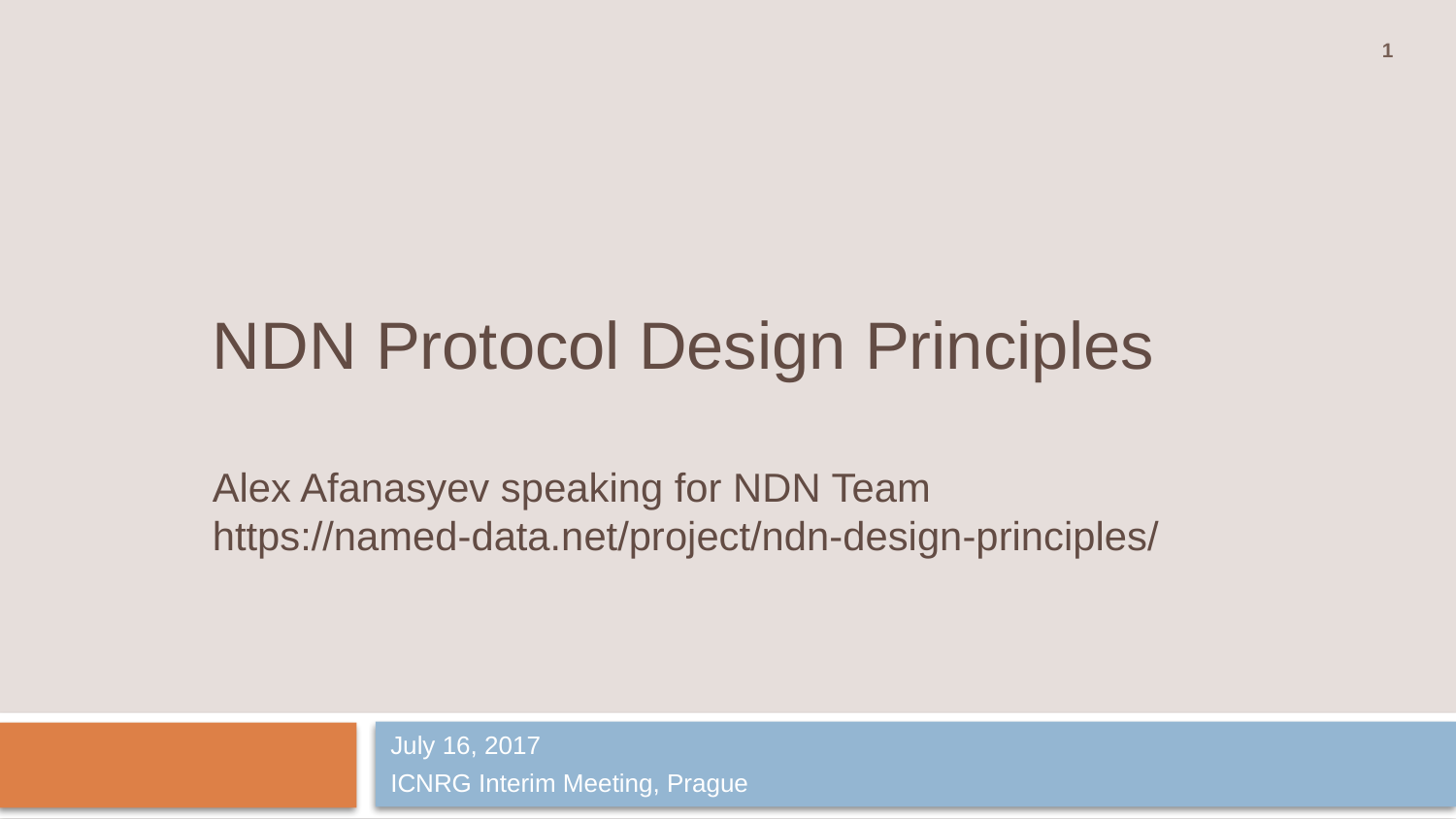

1
# NDN Protocol Design Principles Alex Afanasyev speaking for NDN Team https://named-data.net/project/ndn-design-principles/
July 16, 2017
ICNRG Interim Meeting, Prague